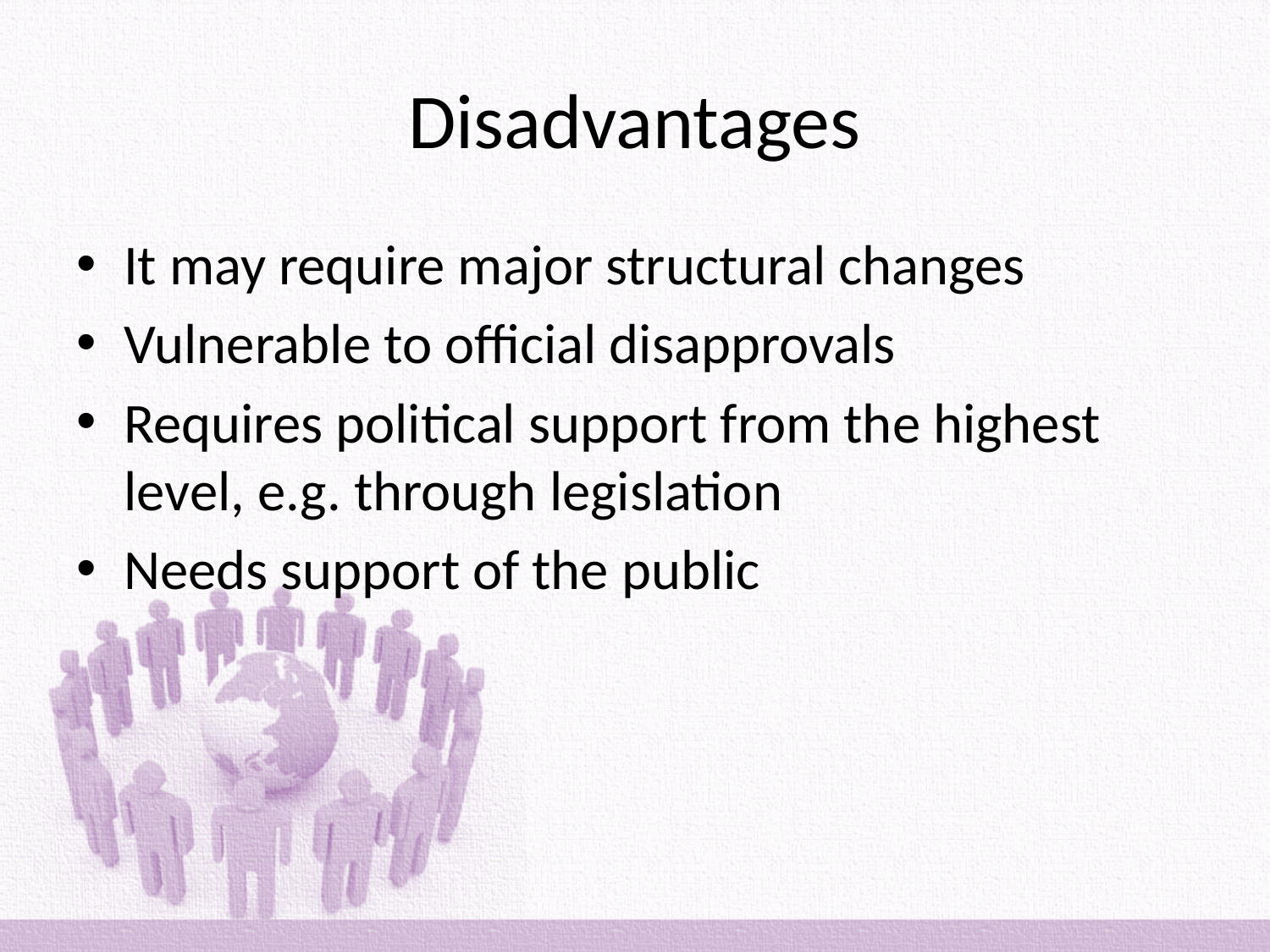

# Disadvantages
It may require major structural changes
Vulnerable to official disapprovals
Requires political support from the highest level, e.g. through legislation
Needs support of the public